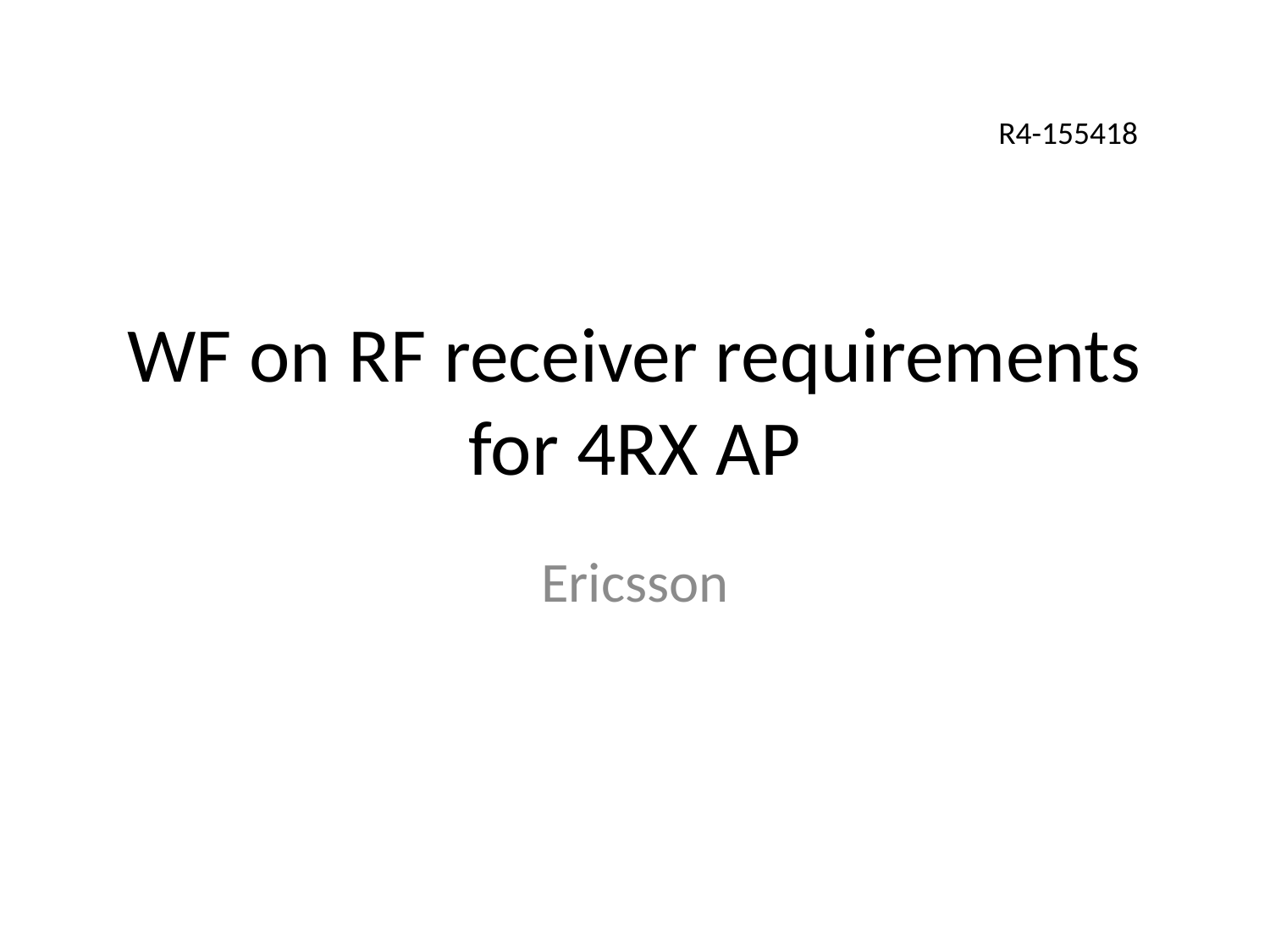

R4-155418
# WF on RF receiver requirements for 4RX AP
Ericsson